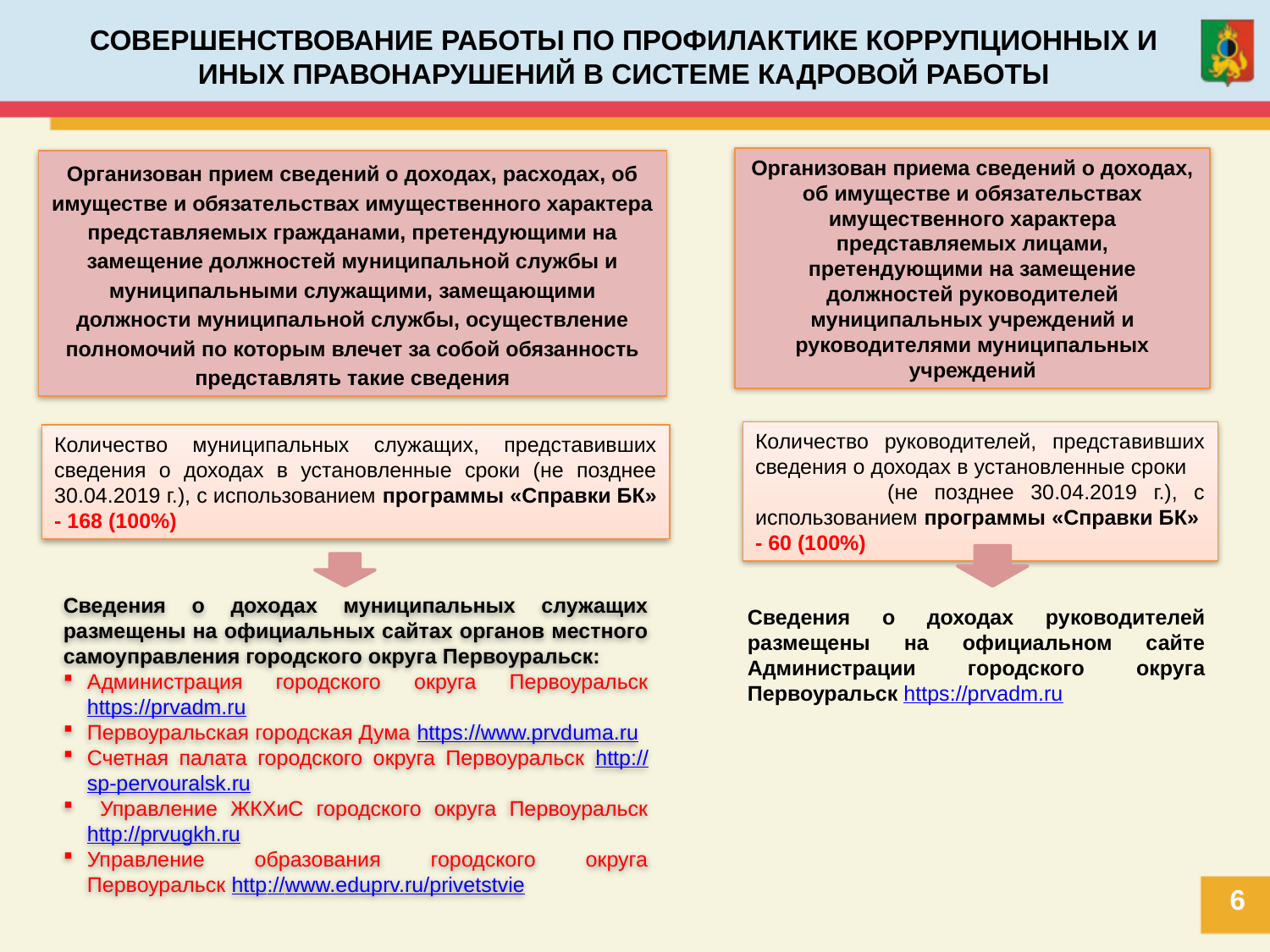

СОВЕРШЕНСТВОВАНИЕ РАБОТЫ ПО ПРОФИЛАКТИКЕ КОРРУПЦИОННЫХ И ИНЫХ ПРАВОНАРУШЕНИЙ В СИСТЕМЕ КАДРОВОЙ РАБОТЫ

Организован приема сведений о доходах, об имуществе и обязательствах имущественного характера представляемых лицами, претендующими на замещение должностей руководителей муниципальных учреждений и руководителями муниципальных учреждений
Организован прием сведений о доходах, расходах, об имуществе и обязательствах имущественного характера представляемых гражданами, претендующими на замещение должностей муниципальной службы и муниципальными служащими, замещающими должности муниципальной службы, осуществление полномочий по которым влечет за собой обязанность представлять такие сведения
Количество руководителей, представивших сведения о доходах в установленные сроки            (не позднее 30.04.2019 г.), с использованием программы «Справки БК»  - 60 (100%)
Количество муниципальных служащих, представивших сведения о доходах в установленные сроки (не позднее 30.04.2019 г.), с использованием программы «Справки БК» - 168 (100%)

Сведения о доходах муниципальных служащих размещены на официальных сайтах органов местного самоуправления городского округа Первоуральск:
Администрация городского округа Первоуральск https://prvadm.ru
Первоуральская городская Дума https://www.prvduma.ru
Счетная палата городского округа Первоуральск http://sp-pervouralsk.ru
 Управление ЖКХиС городского округа Первоуральск http://prvugkh.ru
Управление образования городского округа Первоуральск http://www.eduprv.ru/privetstvie

Сведения о доходах руководителей размещены на официальном сайте Администрации городского округа Первоуральск https://prvadm.ru
6